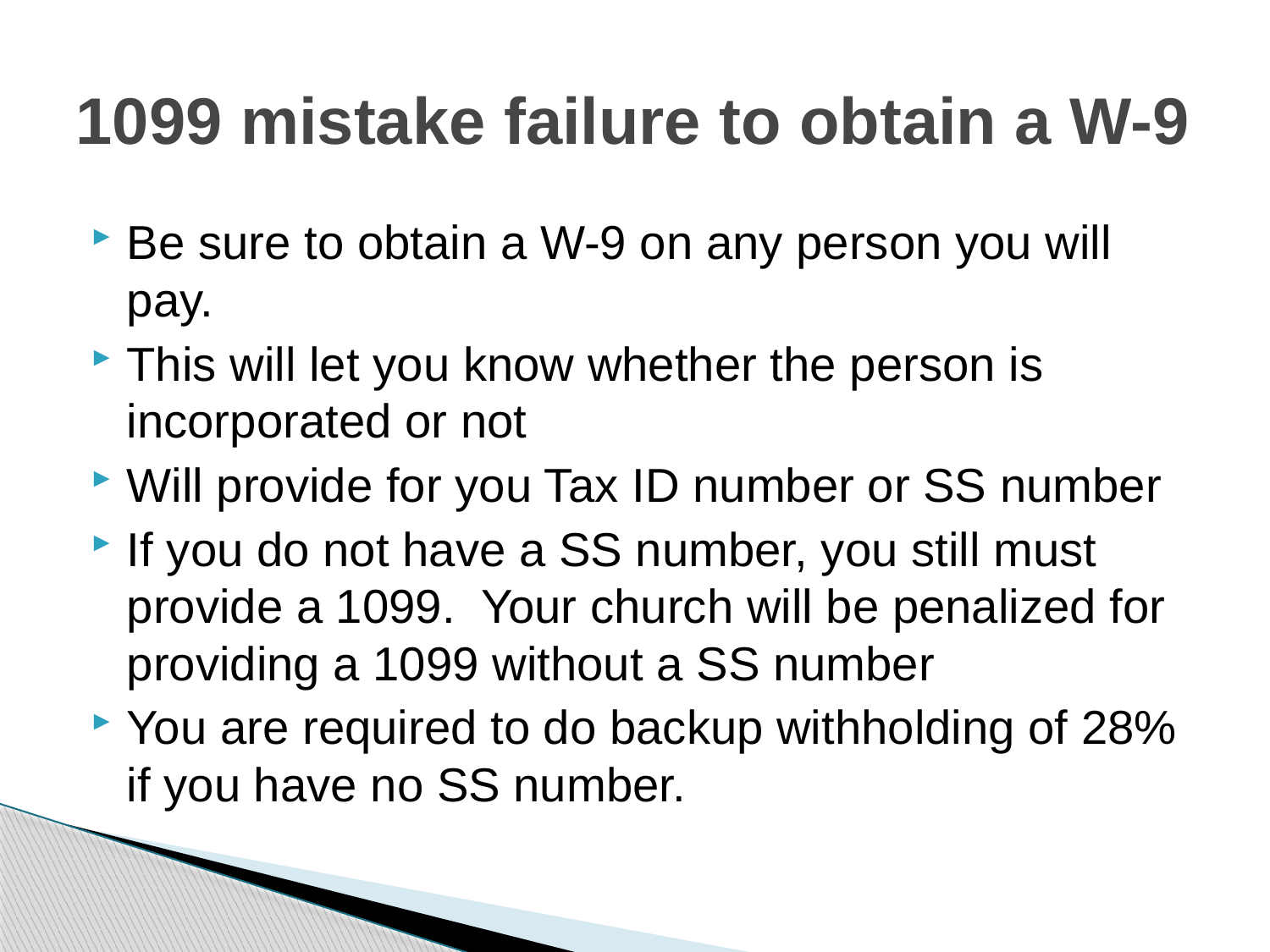

# 1099 mistake failure to obtain a W-9
Be sure to obtain a W-9 on any person you will pay.
This will let you know whether the person is incorporated or not
Will provide for you Tax ID number or SS number
If you do not have a SS number, you still must provide a 1099.  Your church will be penalized for providing a 1099 without a SS number
You are required to do backup withholding of 28% if you have no SS number.